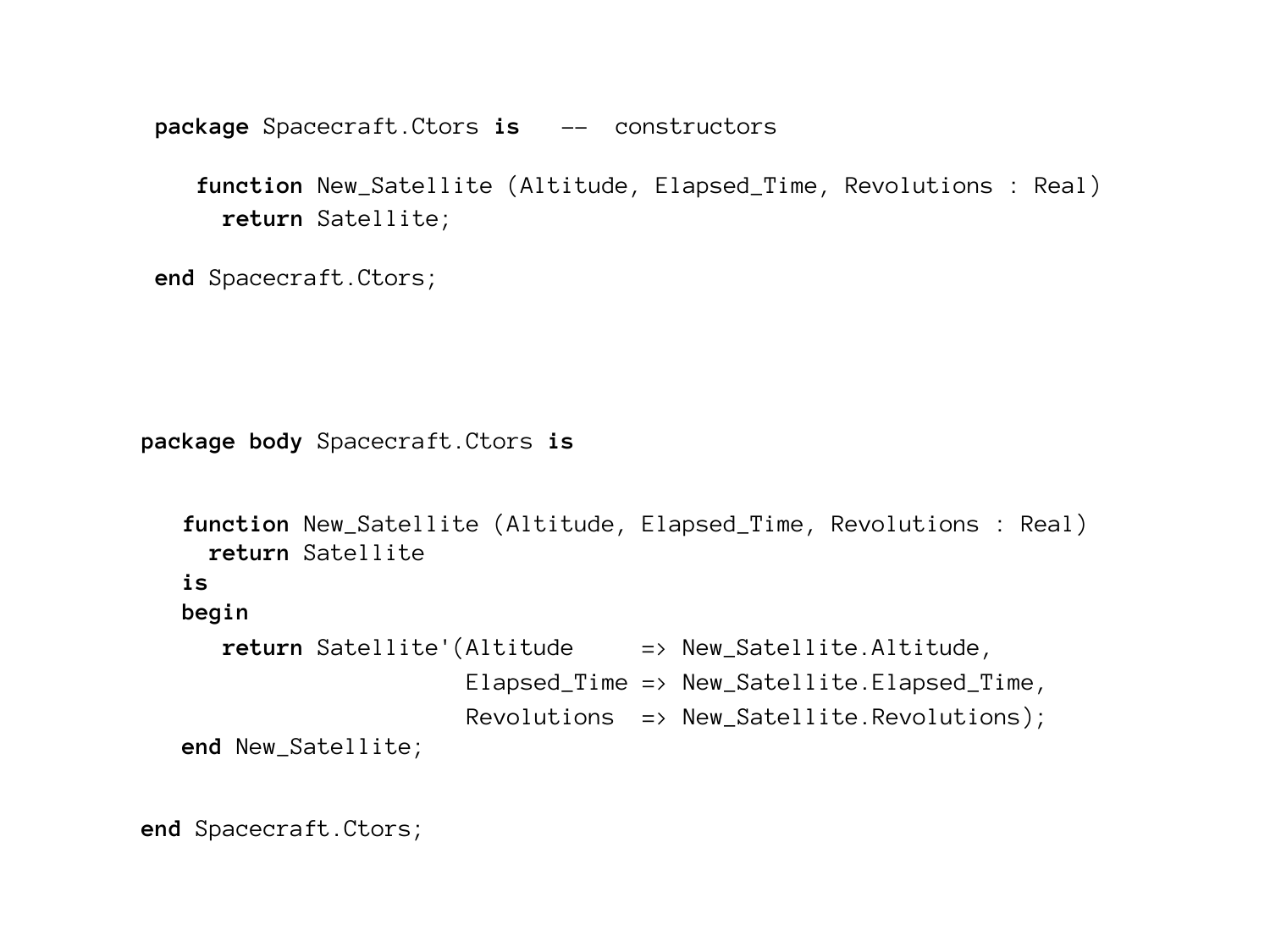

package Spacecraft.Ctors is   --  constructors

   function New_Satellite (Altitude, Elapsed_Time, Revolutions : Real)
     return Satellite;

end Spacecraft.Ctors;
package body Spacecraft.Ctors is
   function New_Satellite (Altitude, Elapsed_Time, Revolutions : Real)
     return Satellite
   is
   begin
      return Satellite'(Altitude     => New_Satellite.Altitude,
                        Elapsed_Time => New_Satellite.Elapsed_Time,
                        Revolutions  => New_Satellite.Revolutions);
   end New_Satellite;
end Spacecraft.Ctors;